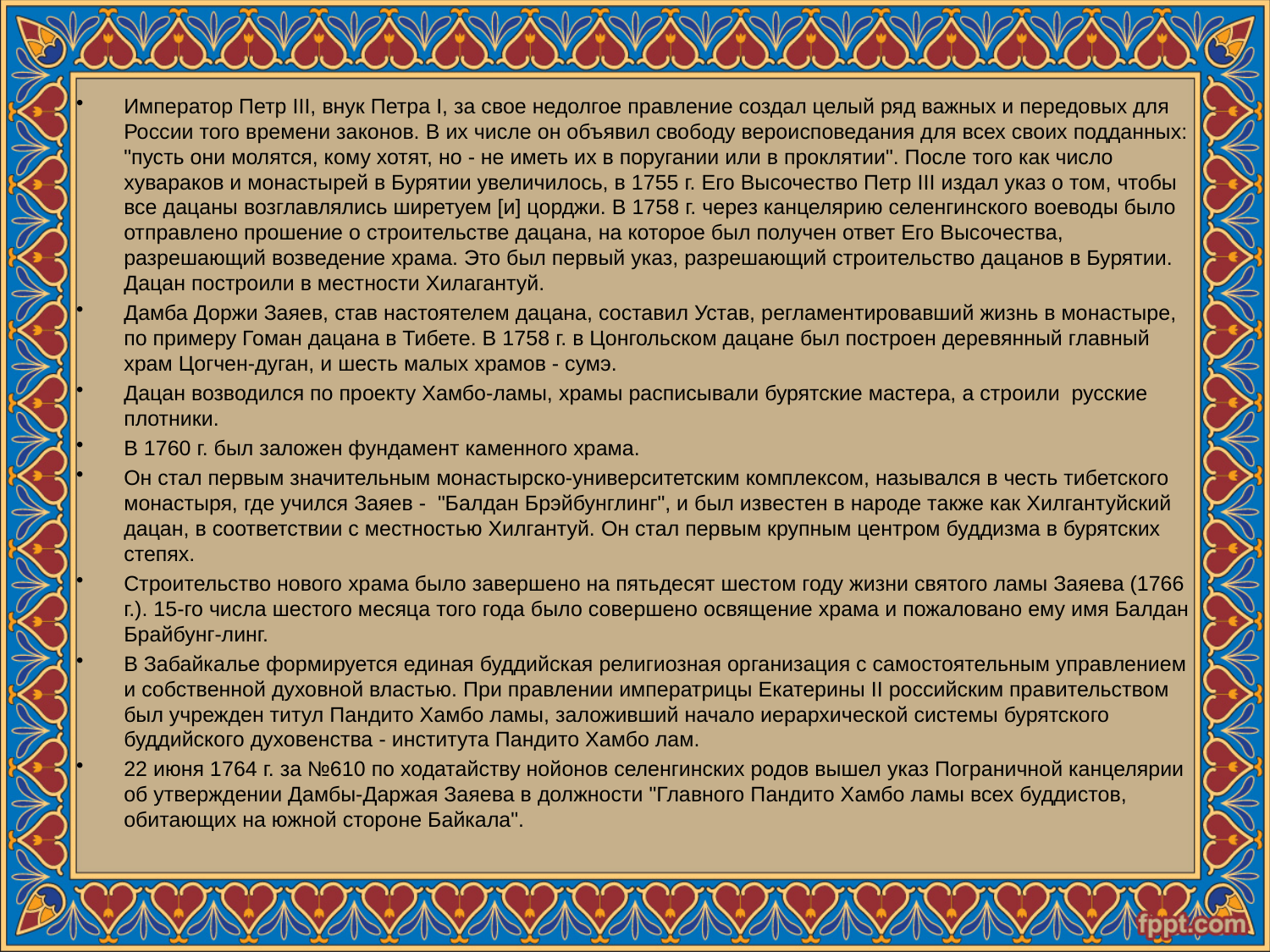

#
Император Петр III, внук Петра I, за свое недолгое правление создал целый ряд важных и передовых для России того времени законов. В их числе он объявил свободу вероисповедания для всех своих подданных: "пусть они молятся, кому хотят, но - не иметь их в поругании или в проклятии". После того как число хувараков и монастырей в Бурятии увеличилось, в 1755 г. Его Высочество Петр III издал указ о том, чтобы все дацаны возглавлялись ширетуем [и] цорджи. В 1758 г. через канцелярию селенгинского воеводы было отправлено прошение о строительстве дацана, на которое был получен ответ Его Высочества, разрешающий возведение храма. Это был первый указ, разрешающий строительство дацанов в Бурятии. Дацан построили в местности Хилагантуй.
Дамба Доржи Заяев, став настоятелем дацана, составил Устав, регламентировавший жизнь в монастыре, по примеру Гоман дацана в Тибете. В 1758 г. в Цонгольском дацане был построен деревянный главный храм Цогчен-дуган, и шесть малых храмов - сумэ.
Дацан возводился по проекту Хамбо-ламы, храмы расписывали бурятские мастера, а строили  русские плотники.
В 1760 г. был заложен фундамент каменного храма.
Он стал первым значительным монастырско-университетским комплексом, назывался в честь тибетского монастыря, где учился Заяев -  "Балдан Брэйбунглинг", и был известен в народе также как Хилгантуйский дацан, в соответствии с местностью Хилгантуй. Он стал первым крупным центром буддизма в бурятских степях.
Строительство нового храма было завершено на пятьдесят шестом году жизни святого ламы Заяева (1766 г.). 15-го числа шестого месяца того года было совершено освящение храма и пожаловано ему имя Балдан Брайбунг-линг.
В Забайкалье формируется единая буддийская религиозная организация с самостоятельным управлением и собственной духовной властью. При правлении императрицы Екатерины II российским правительством был учрежден титул Пандито Хамбо ламы, заложивший начало иерархической системы бурятского буддийского духовенства - института Пандито Хамбо лам.
22 июня 1764 г. за №610 по ходатайству нойонов селенгинских родов вышел указ Пограничной канцелярии об утверждении Дамбы-Даржая Заяева в должности "Главного Пандито Хамбо ламы всех буддистов, обитающих на южной стороне Байкала".